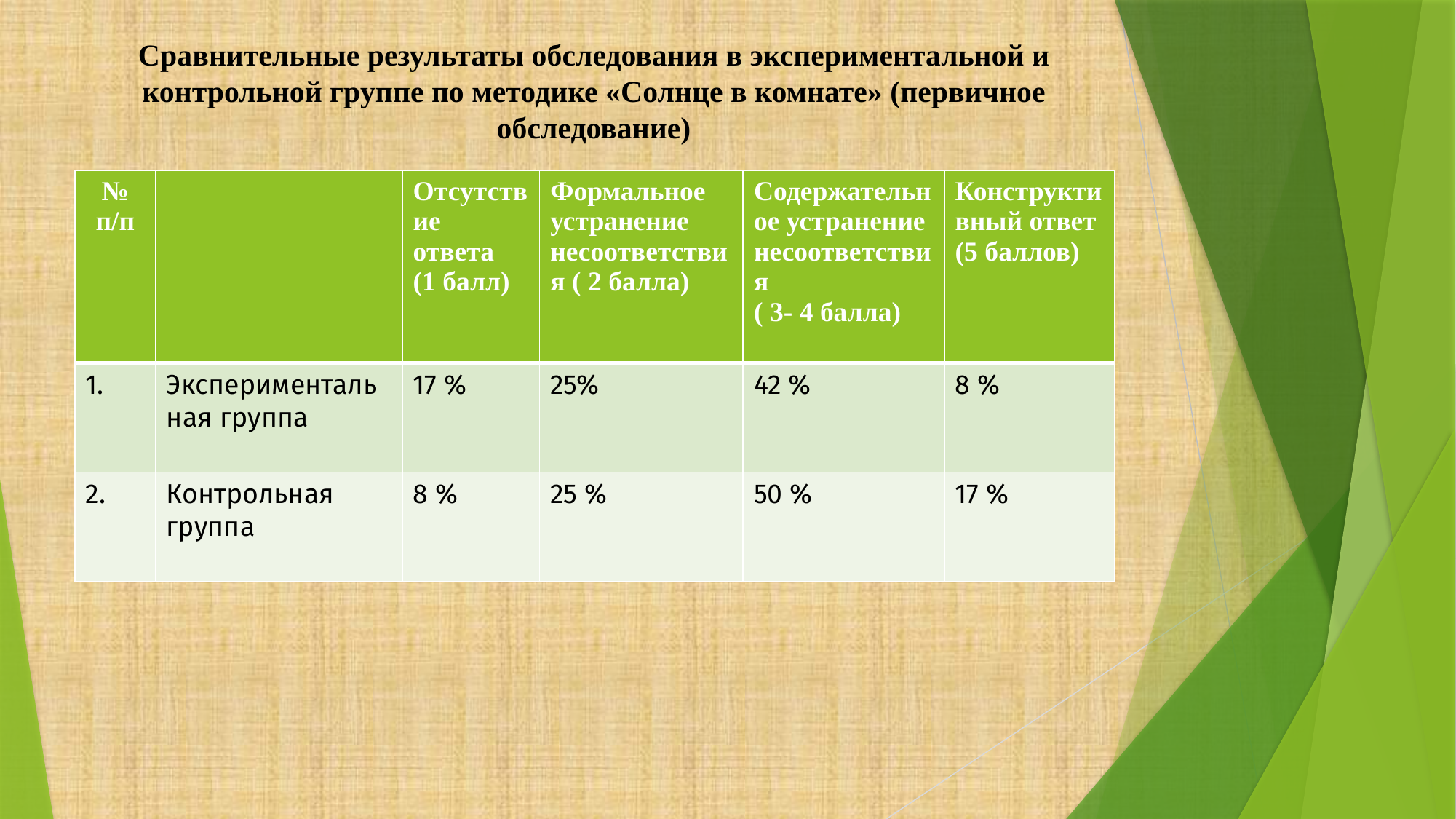

# Сравнительные результаты обследования в экспериментальной и контрольной группе по методике «Солнце в комнате» (первичное обследование)
| № п/п |  | Отсутствие ответа (1 балл) | Формальное устранение несоответствия ( 2 балла) | Содержательное устранение несоответствия ( 3- 4 балла) | Конструктивный ответ (5 баллов) |
| --- | --- | --- | --- | --- | --- |
| 1. | Экспериментальная группа | 17 % | 25% | 42 % | 8 % |
| 2. | Контрольная группа | 8 % | 25 % | 50 % | 17 % |